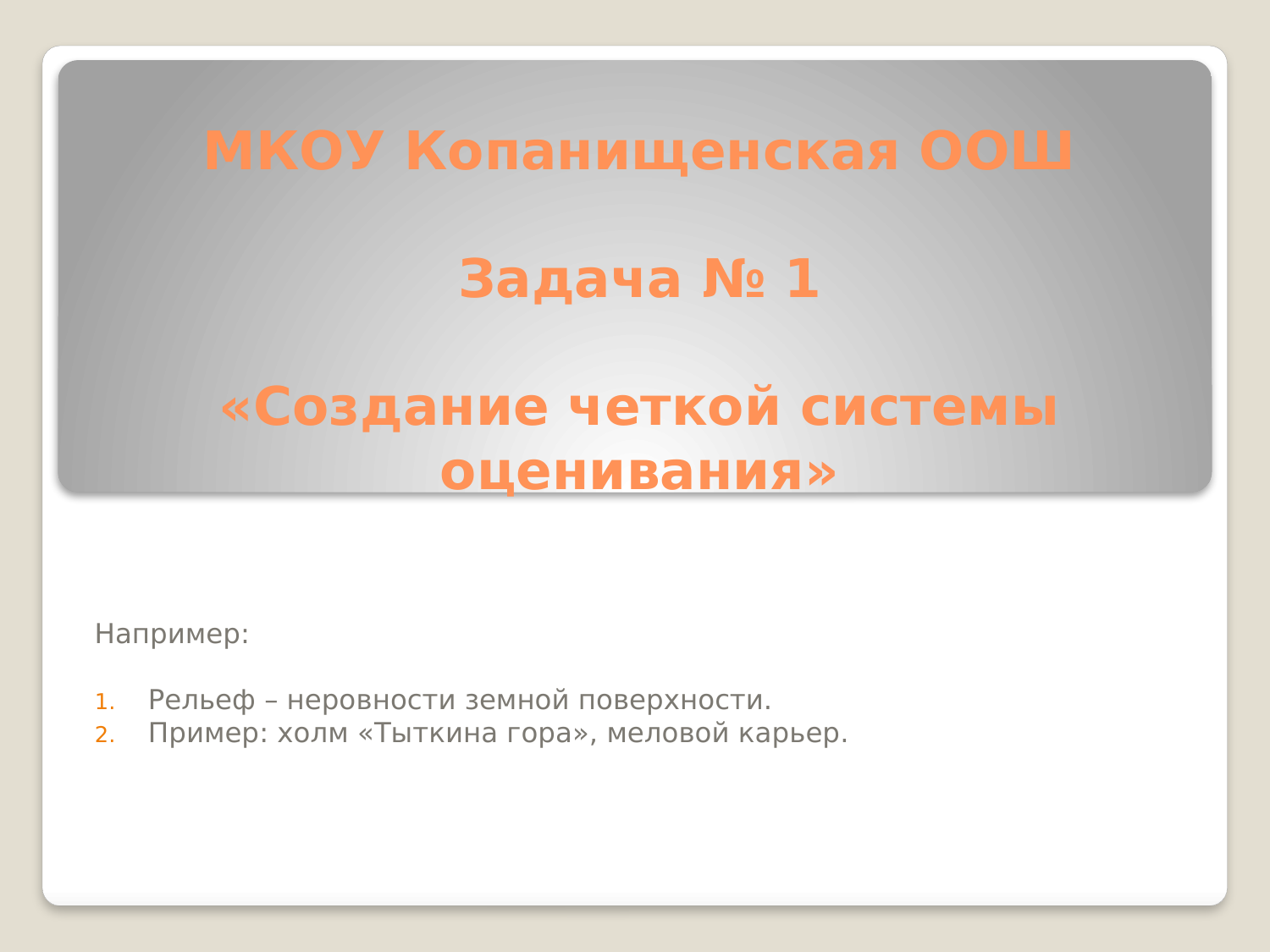

# МКОУ Копанищенская ООШ Задача № 1 «Создание четкой системы оценивания»
Например:

Рельеф – неровности земной поверхности.
Пример: холм «Тыткина гора», меловой карьер.